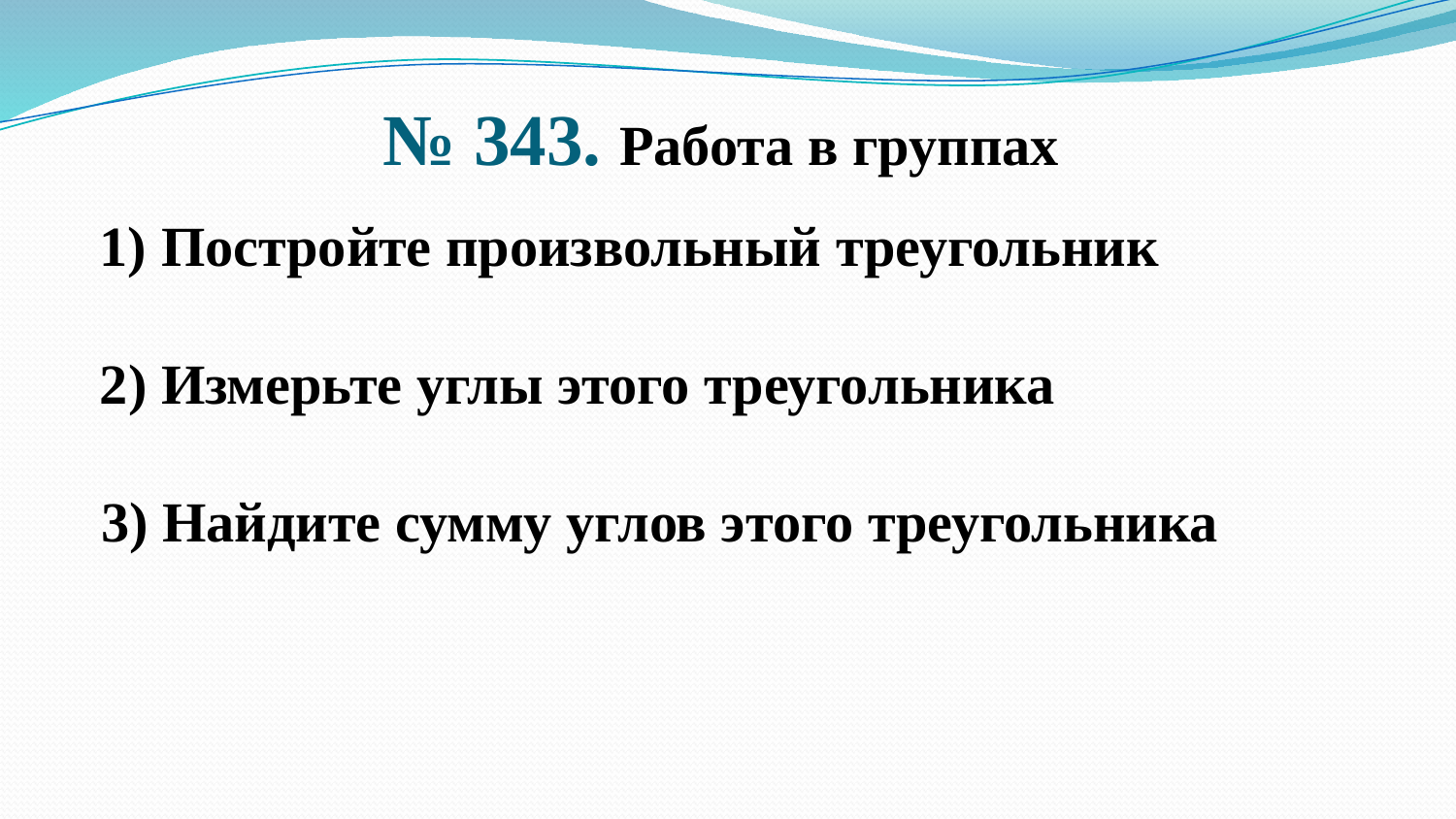

# № 343. Работа в группах
1) Постройте произвольный треугольник
2) Измерьте углы этого треугольника
3) Найдите сумму углов этого треугольника